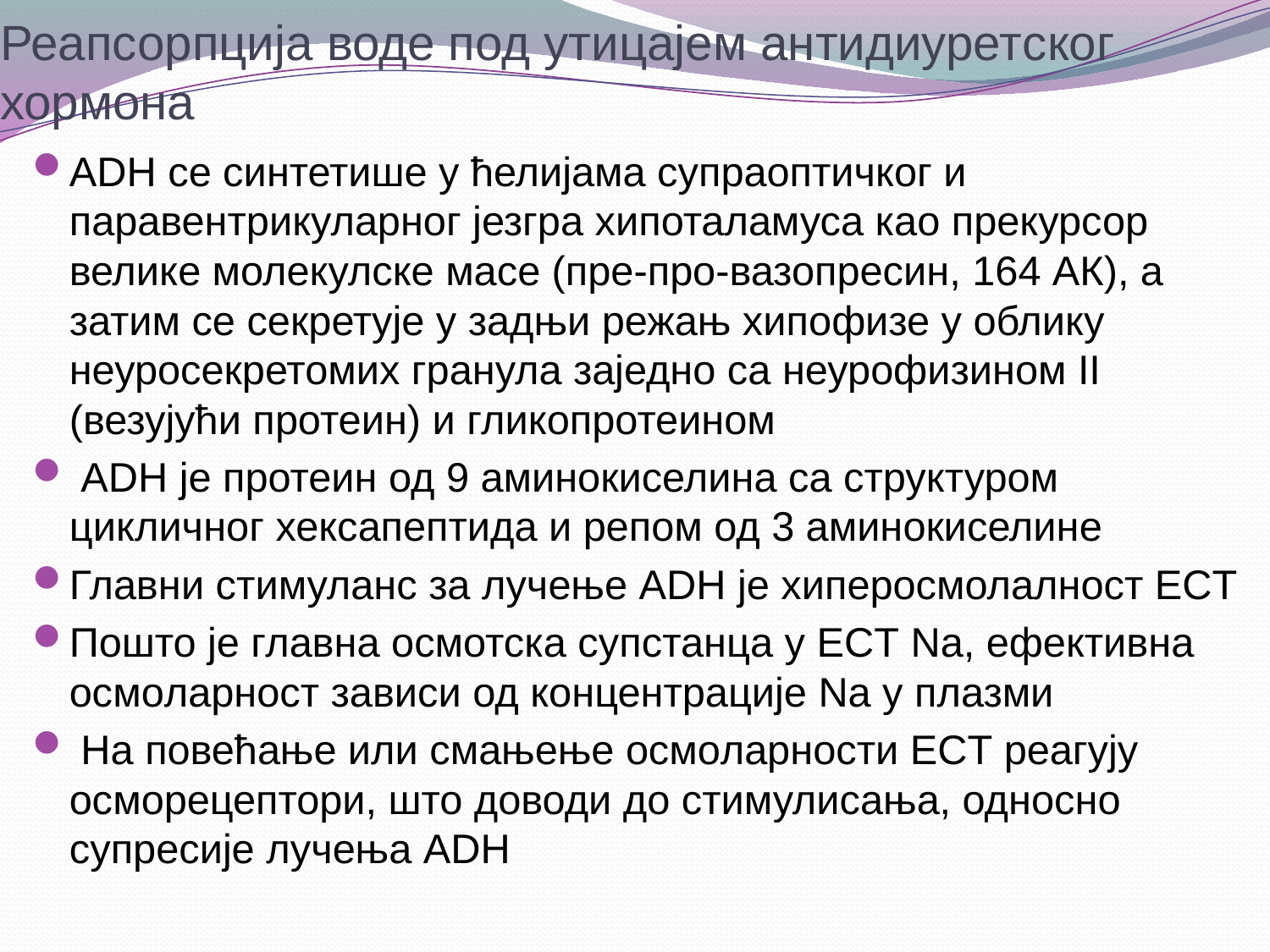

# Реапсорпција воде под утицајем антидиуретског хормона
АDH се синтетише у ћелијама супраоптичког и паравентрикуларног језгра хипоталамуса као прекурсор велике молекулске масе (пре-про-вазопресин, 164 АК), а затим се секретује у задњи режањ хипофизе у облику неуросекретомих гранула заједно са неурофизином II (везујући протеин) и гликопротеином
 ADH је протеин од 9 аминокиселина са структуром цикличног хексапептида и репом од 3 аминокиселине
Главни стимуланс за лучење АDH је хиперосмолалност ЕCТ
Пошто је главна осмотска супстанца у ЕCТ Nа, ефективна осмоларност зависи од концентрације Nа у плазми
 На повећање или смањење осмоларности ЕCТ реагују осморецептори, што доводи до стимулисања, односно супресије лучења АDH